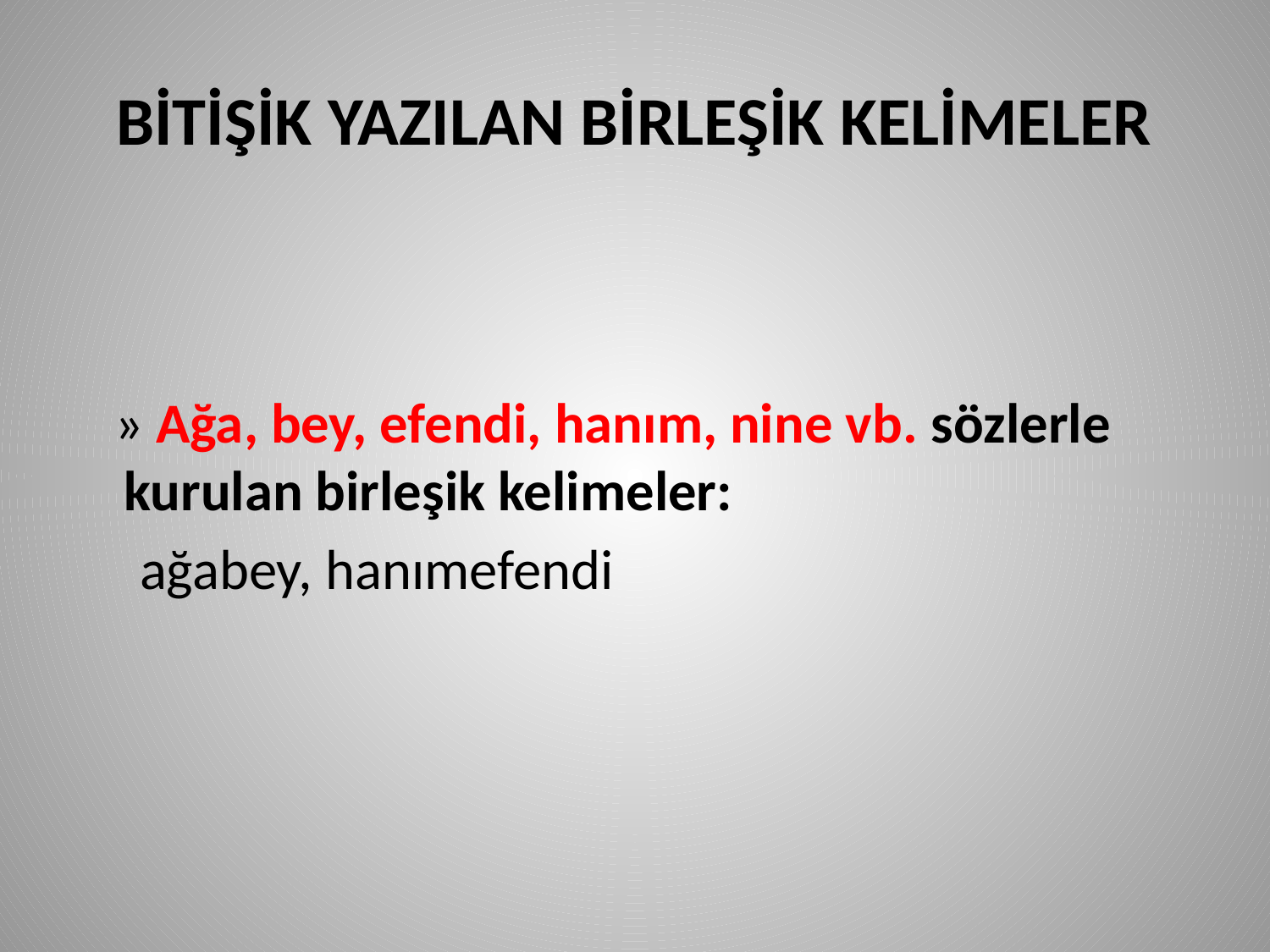

# BİTİŞİK YAZILAN BİRLEŞİK KELİMELER

   » Ağa, bey, efendi, hanım, nine vb. sözlerle kurulan birleşik kelimeler:
     ağabey, hanımefendi